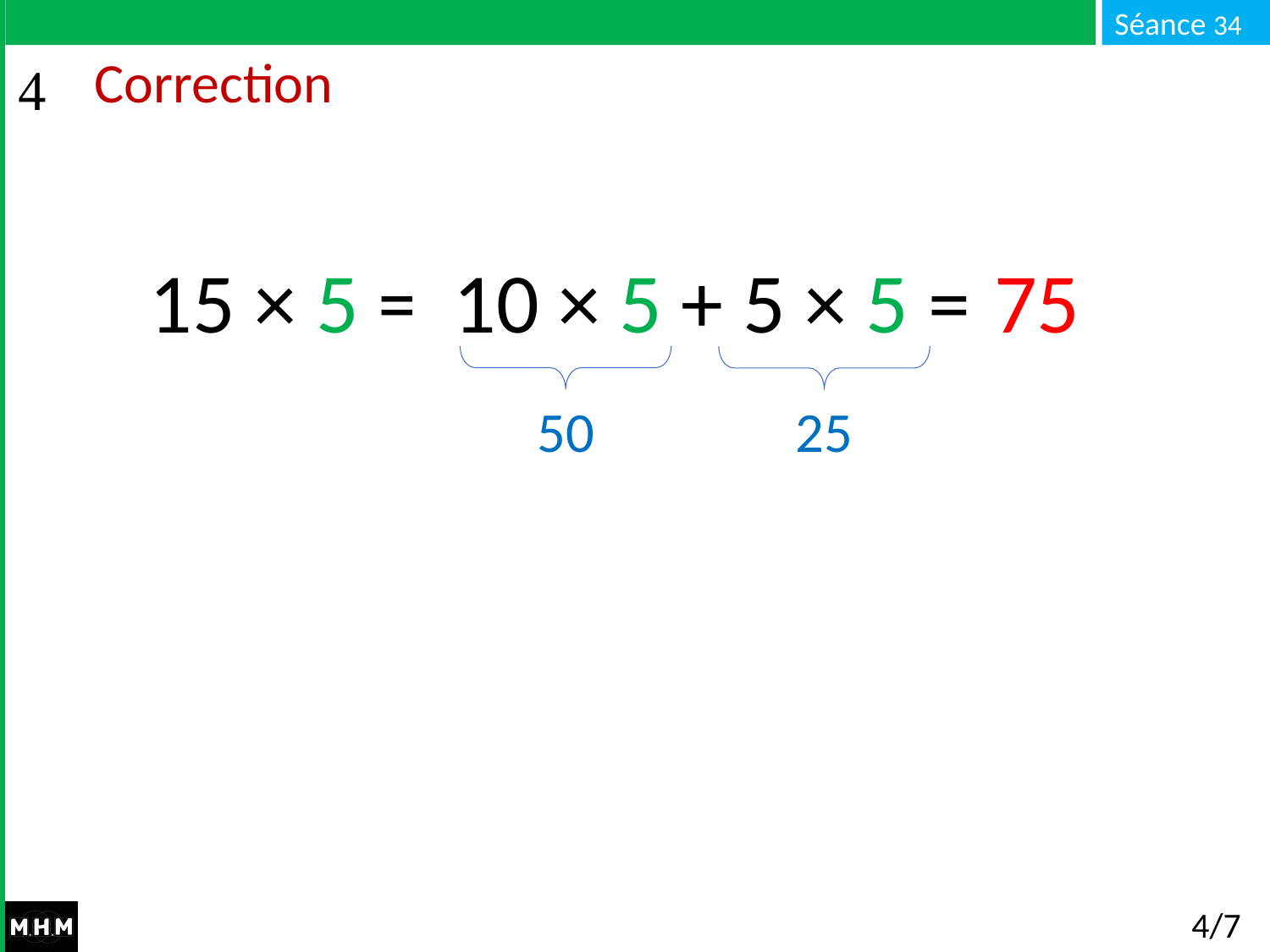

# Correction
10 × 5 + 5 × 5 = …
75
15 × 5 = …

50

25
4/7